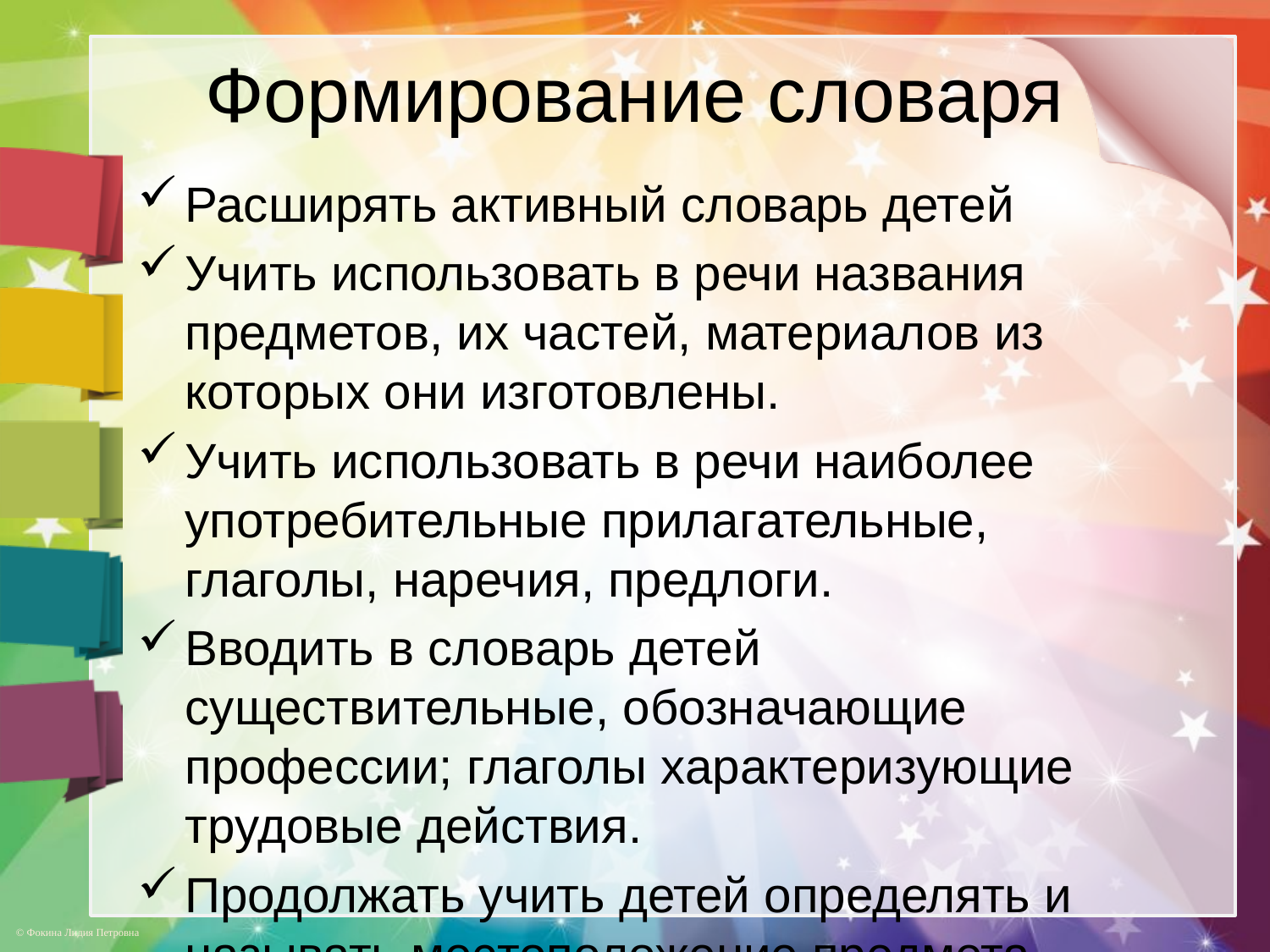

# Формирование словаря
Расширять активный словарь детей
Учить использовать в речи названия предметов, их частей, материалов из которых они изготовлены.
Учить использовать в речи наиболее употребительные прилагательные, глаголы, наречия, предлоги.
Вводить в словарь детей существительные, обозначающие профессии; глаголы характеризующие трудовые действия.
Продолжать учить детей определять и называть местоположение предмета, время суток.